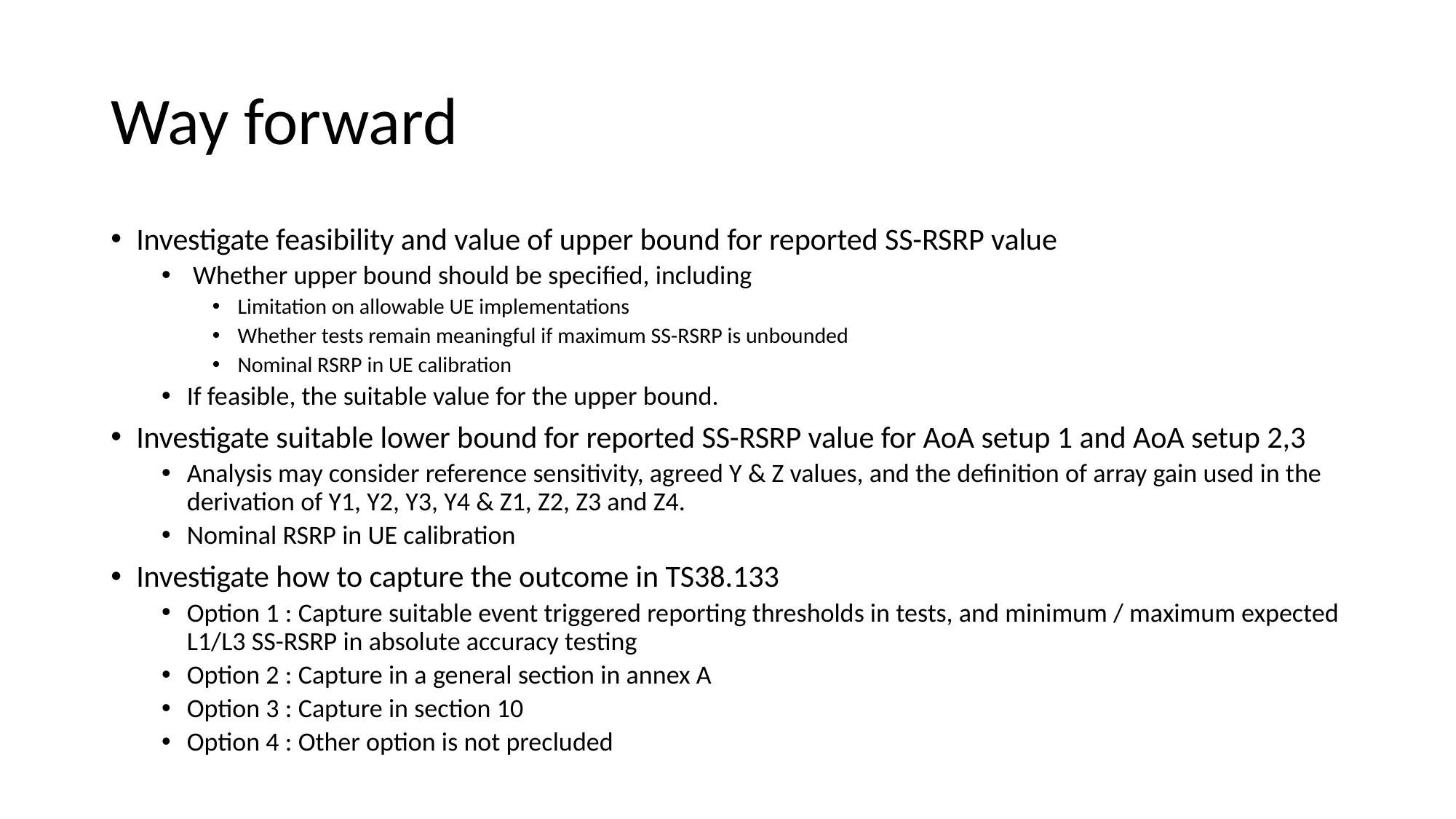

# Way forward
Investigate feasibility and value of upper bound for reported SS-RSRP value
 Whether upper bound should be specified, including
Limitation on allowable UE implementations
Whether tests remain meaningful if maximum SS-RSRP is unbounded
Nominal RSRP in UE calibration
If feasible, the suitable value for the upper bound.
Investigate suitable lower bound for reported SS-RSRP value for AoA setup 1 and AoA setup 2,3
Analysis may consider reference sensitivity, agreed Y & Z values, and the definition of array gain used in the derivation of Y1, Y2, Y3, Y4 & Z1, Z2, Z3 and Z4.
Nominal RSRP in UE calibration
Investigate how to capture the outcome in TS38.133
Option 1 : Capture suitable event triggered reporting thresholds in tests, and minimum / maximum expected L1/L3 SS-RSRP in absolute accuracy testing
Option 2 : Capture in a general section in annex A
Option 3 : Capture in section 10
Option 4 : Other option is not precluded